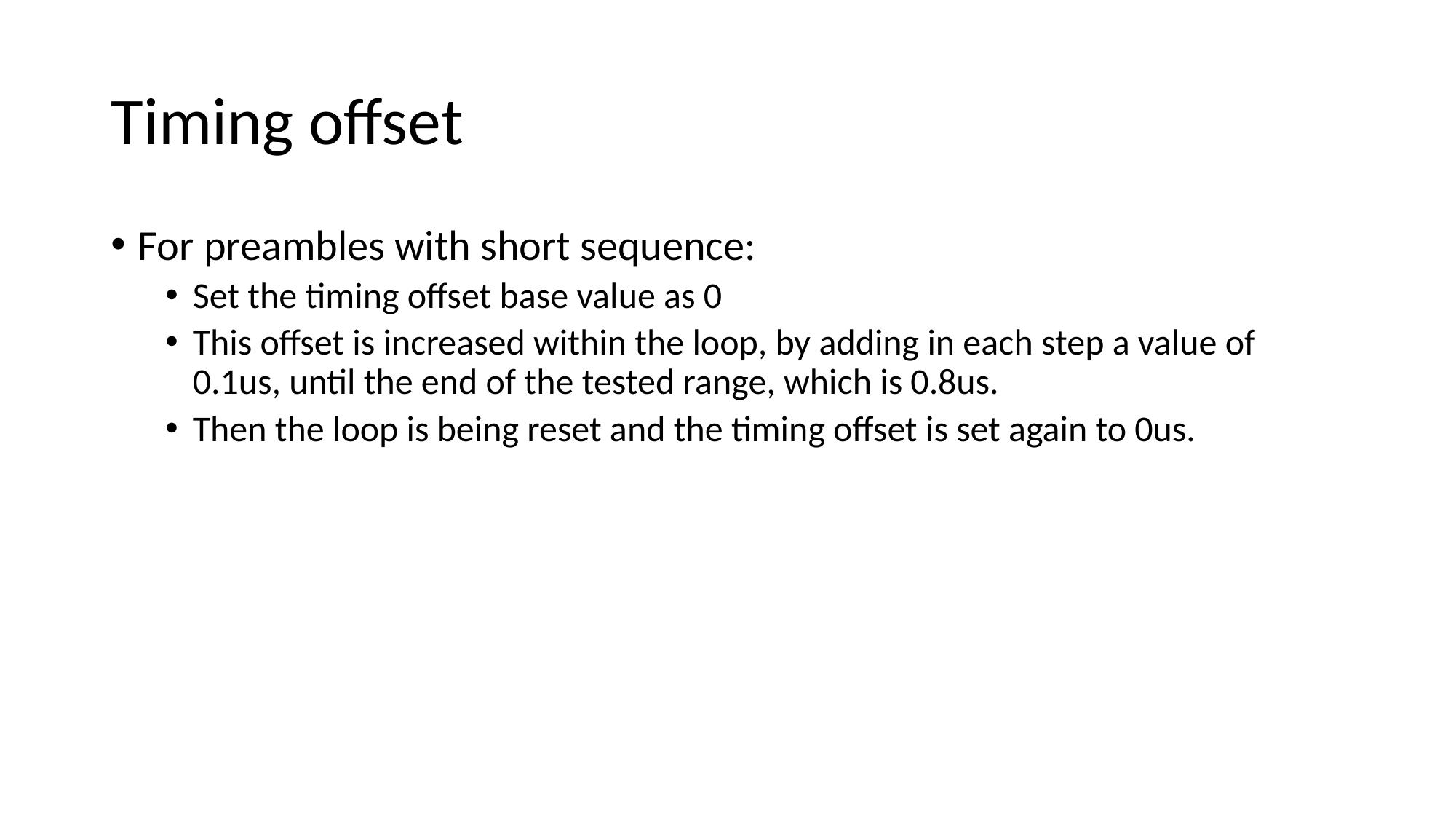

# Timing offset
For preambles with short sequence:
Set the timing offset base value as 0
This offset is increased within the loop, by adding in each step a value of 0.1us, until the end of the tested range, which is 0.8us.
Then the loop is being reset and the timing offset is set again to 0us.